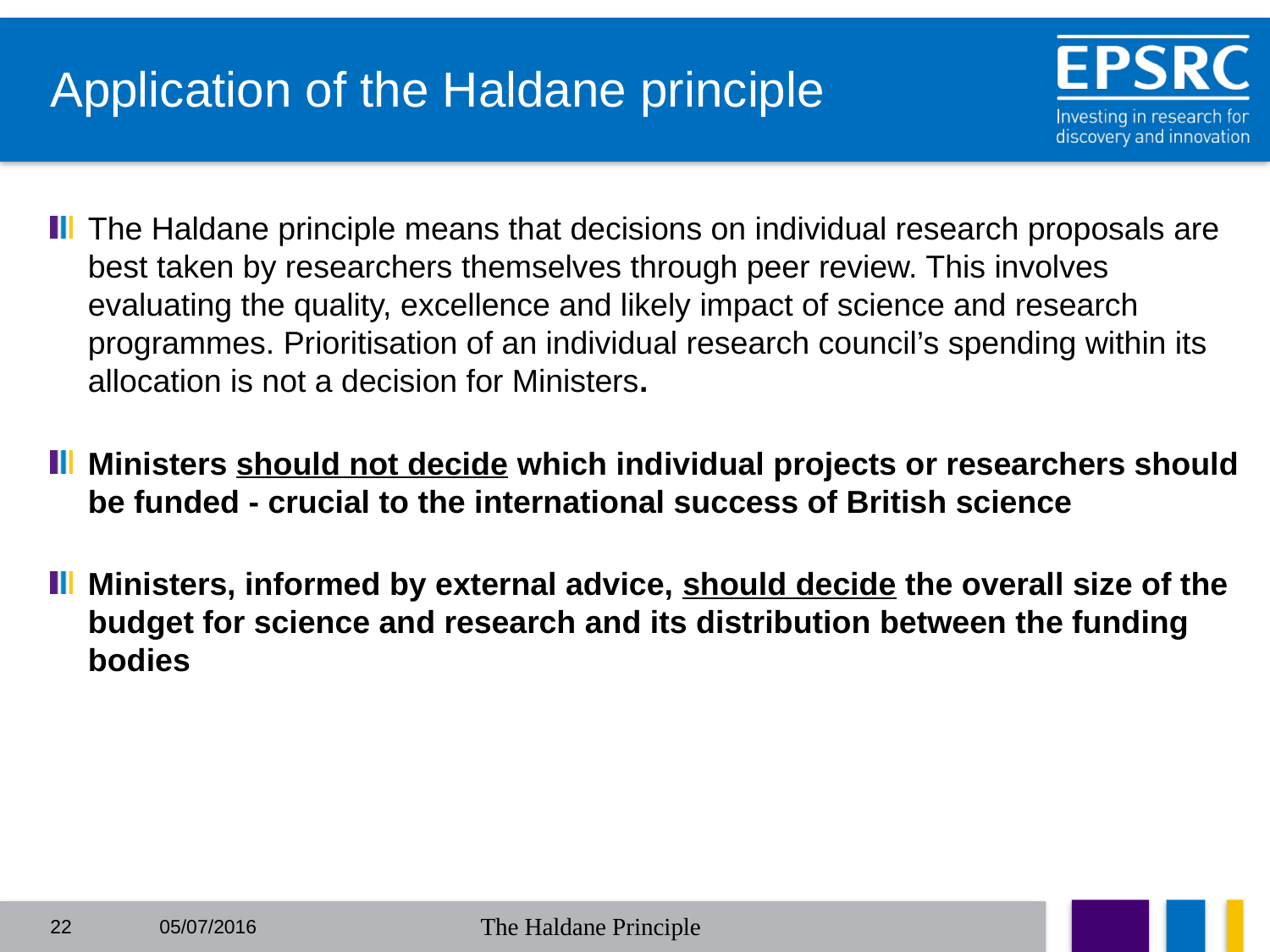

# Application of the Haldane principle
The Haldane principle means that decisions on individual research proposals are best taken by researchers themselves through peer review. This involves evaluating the quality, excellence and likely impact of science and research programmes. Prioritisation of an individual research council’s spending within its allocation is not a decision for Ministers.
Ministers should not decide which individual projects or researchers should be funded - crucial to the international success of British science
Ministers, informed by external advice, should decide the overall size of the budget for science and research and its distribution between the funding bodies
22
05/07/2016
The Haldane Principle